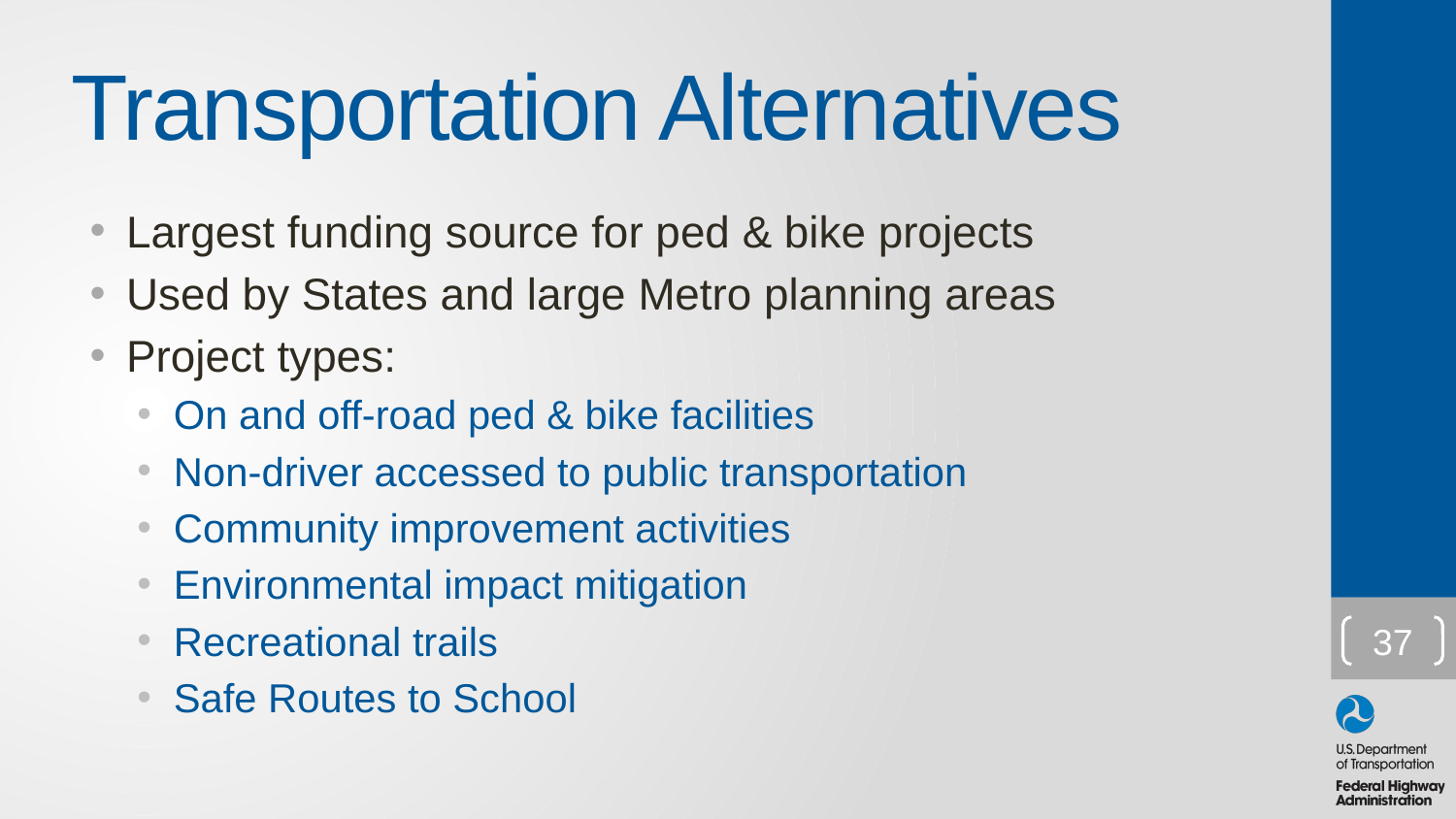

# Transportation Alternatives
Largest funding source for ped & bike projects
Used by States and large Metro planning areas
Project types:
On and off-road ped & bike facilities
Non-driver accessed to public transportation
Community improvement activities
Environmental impact mitigation
Recreational trails
Safe Routes to School

37